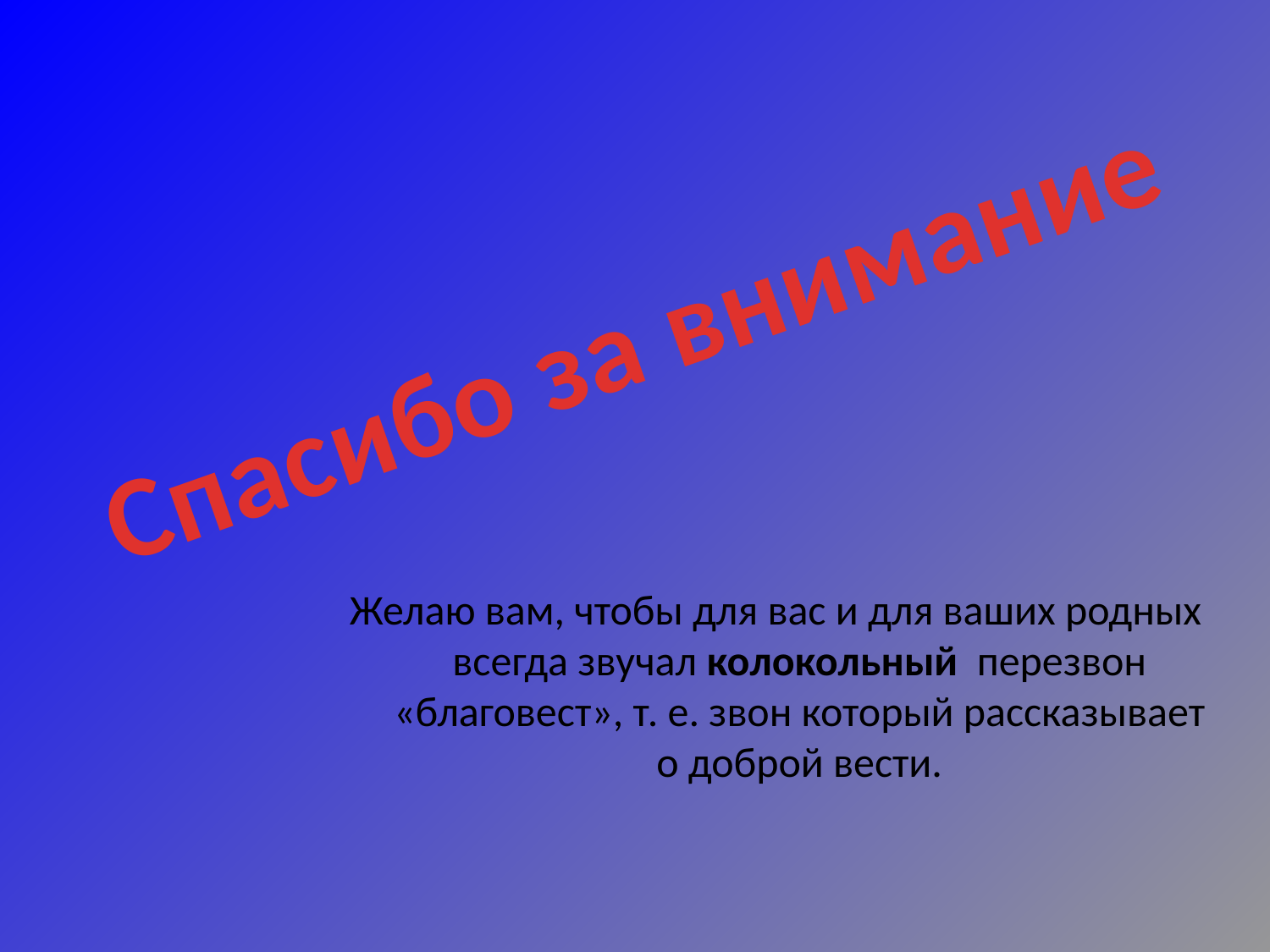

# Спасибо за внимание
Желаю вам, чтобы для вас и для ваших родных всегда звучал колокольный  перезвон «благовест», т. е. звон который рассказывает о доброй вести.